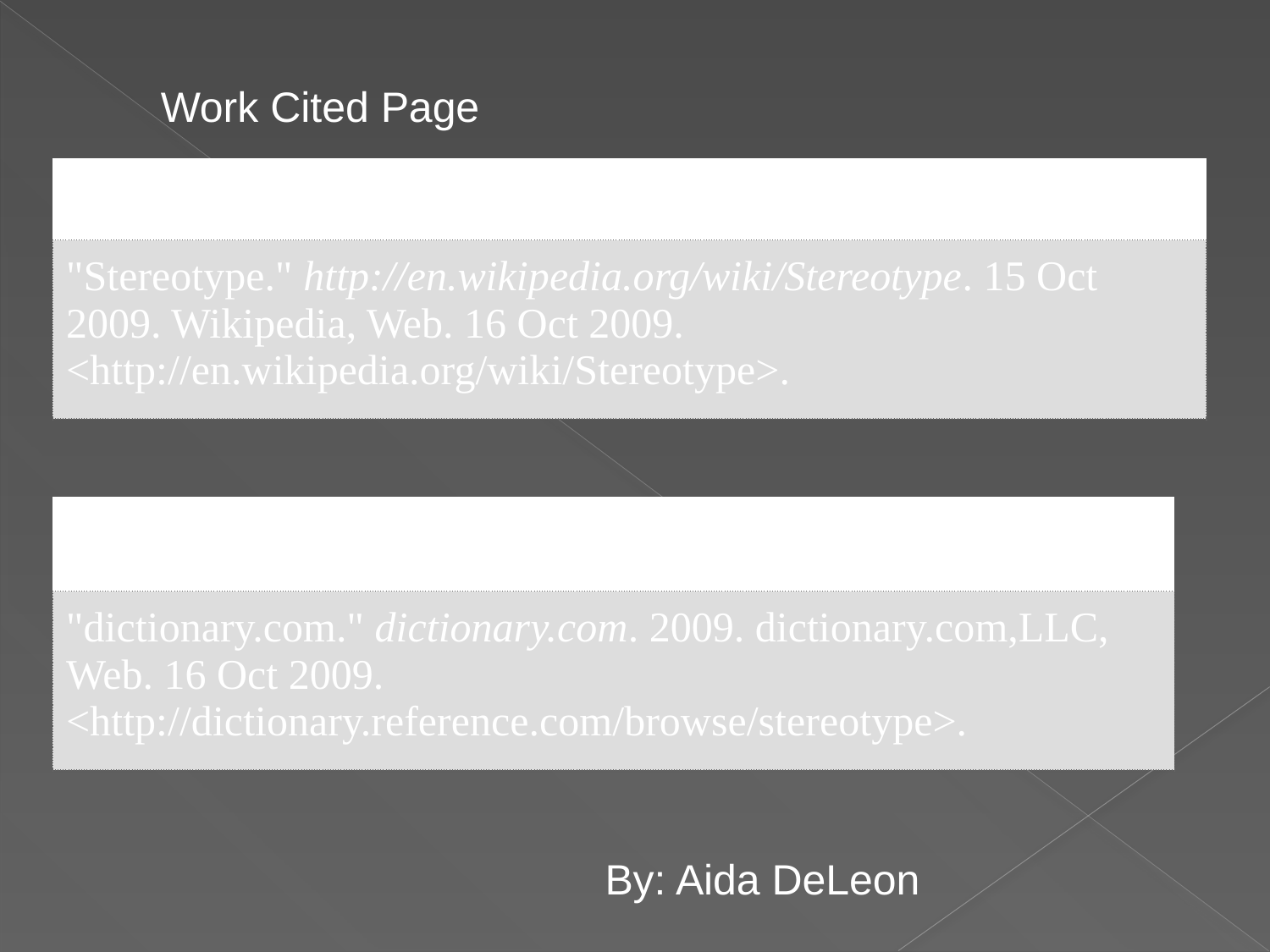

Work Cited Page
|  |
| --- |
|  |
| "Stereotype." http://en.wikipedia.org/wiki/Stereotype. 15 Oct 2009. Wikipedia, Web. 16 Oct 2009. <http://en.wikipedia.org/wiki/Stereotype>. |
|  |
| --- |
|  |
| "dictionary.com." dictionary.com. 2009. dictionary.com,LLC, Web. 16 Oct 2009. <http://dictionary.reference.com/browse/stereotype>. |
By: Aida DeLeon